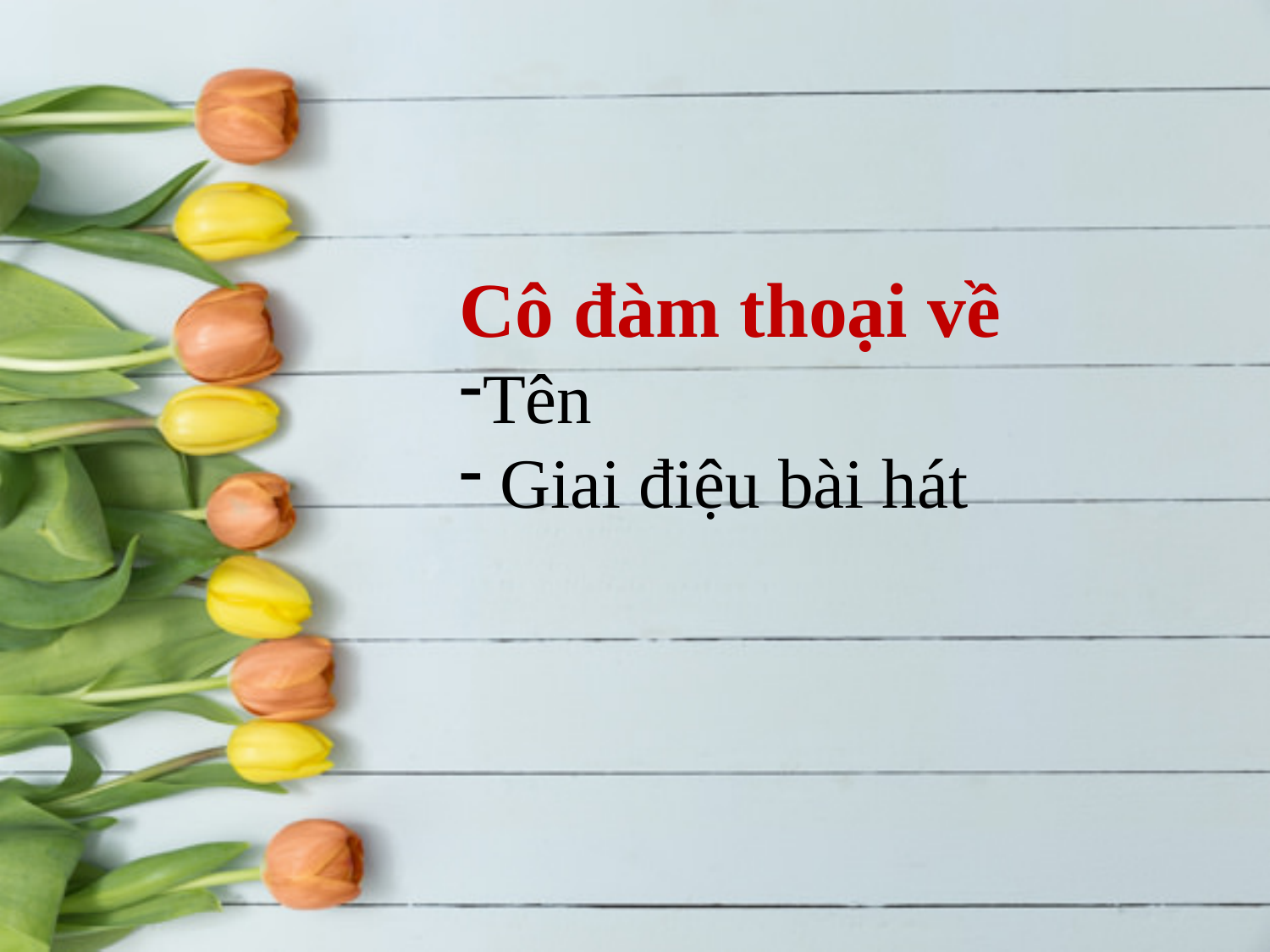

Cô đàm thoại về
Tên
 Giai điệu bài hát